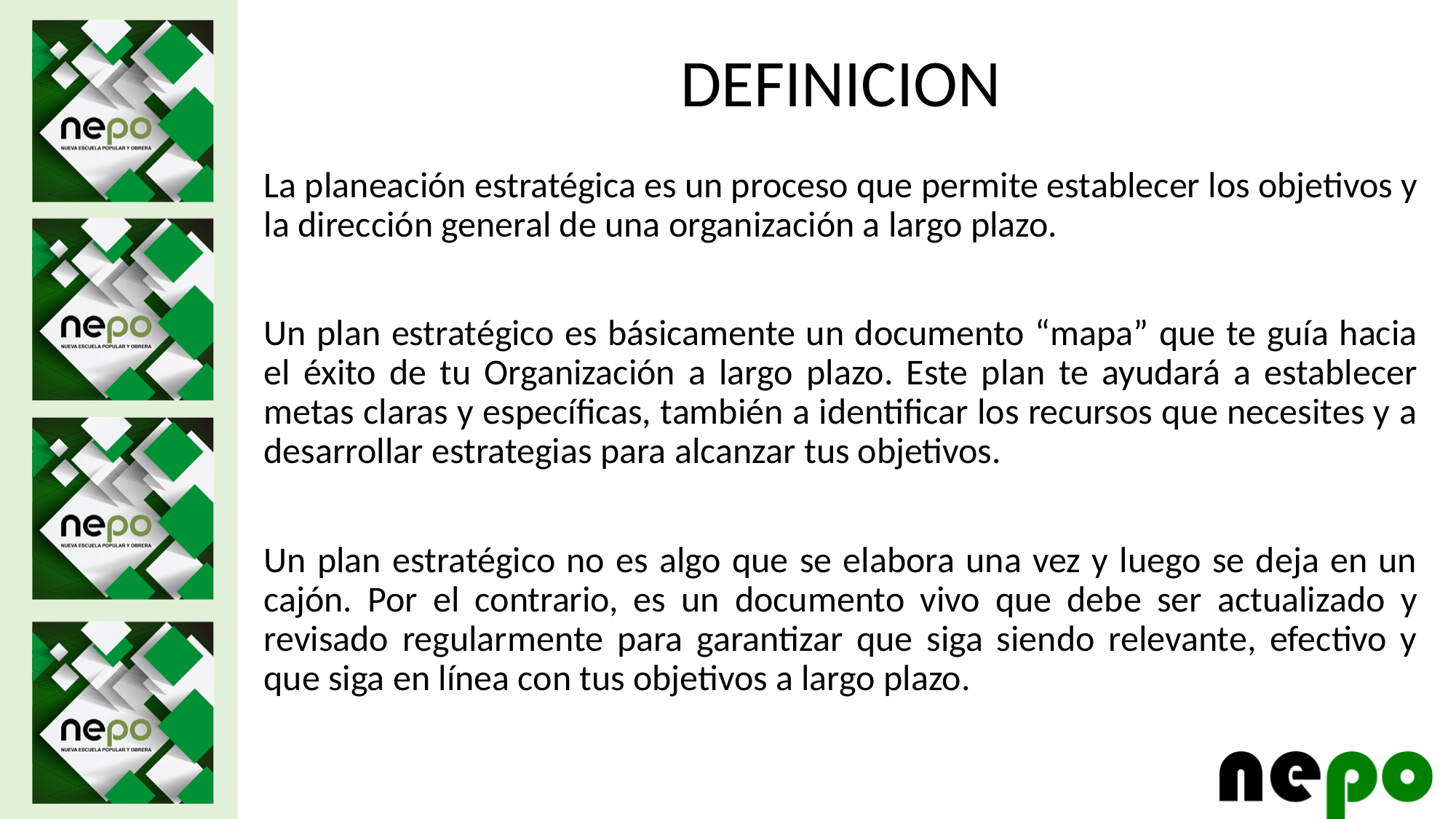

# DEFINICION
La planeación estratégica es un proceso que permite establecer los objetivos y la dirección general de una organización a largo plazo.

Un plan estratégico es básicamente un documento “mapa” que te guía hacia el éxito de tu Organización a largo plazo. Este plan te ayudará a establecer metas claras y específicas, también a identificar los recursos que necesites y a desarrollar estrategias para alcanzar tus objetivos.

Un plan estratégico no es algo que se elabora una vez y luego se deja en un cajón. Por el contrario, es un documento vivo que debe ser actualizado y revisado regularmente para garantizar que siga siendo relevante, efectivo y que siga en línea con tus objetivos a largo plazo.